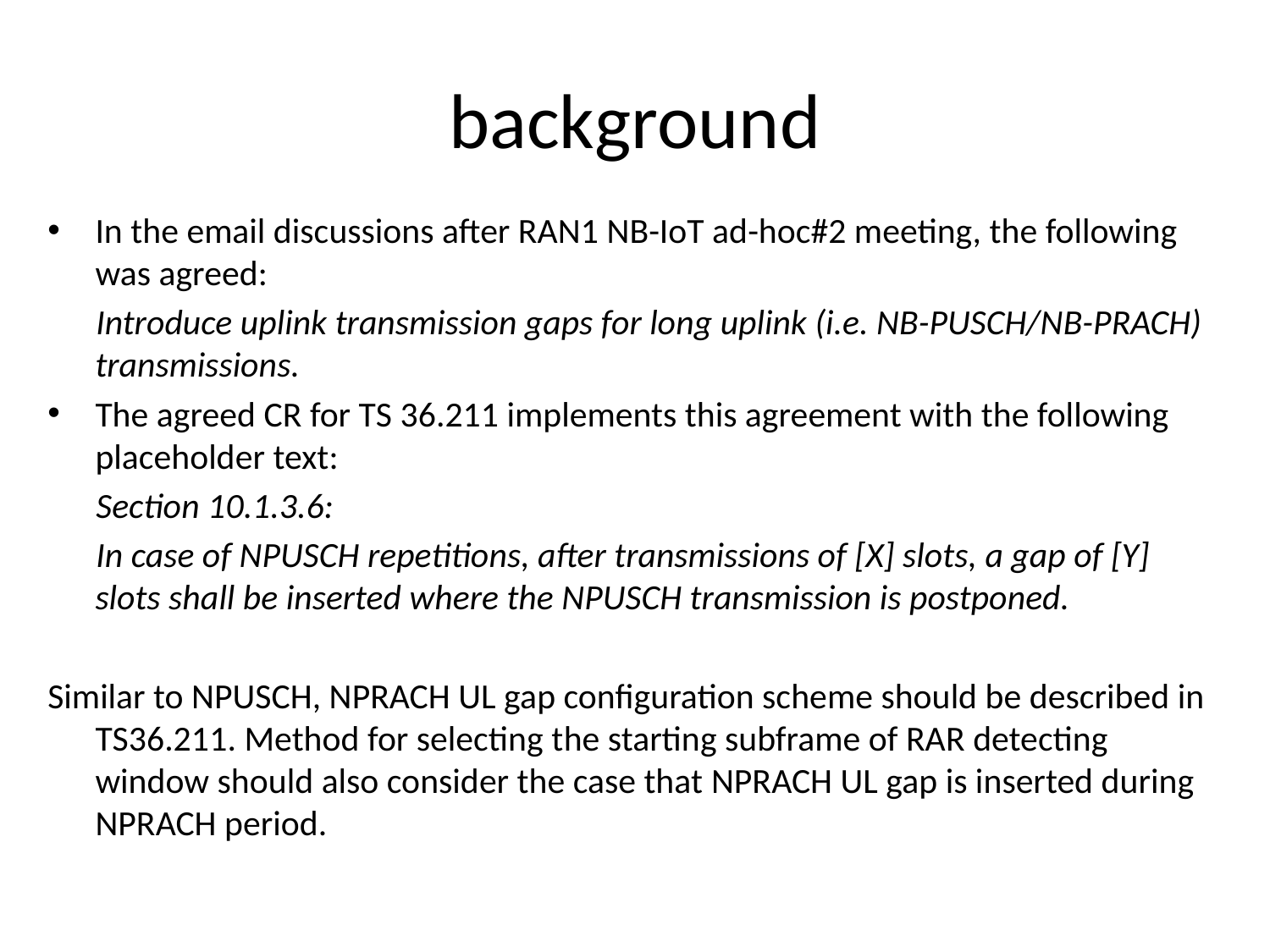

# background
In the email discussions after RAN1 NB-IoT ad-hoc#2 meeting, the following was agreed:
      Introduce uplink transmission gaps for long uplink (i.e. NB-PUSCH/NB-PRACH) transmissions.
The agreed CR for TS 36.211 implements this agreement with the following placeholder text:
      Section 10.1.3.6:
      In case of NPUSCH repetitions, after transmissions of [X] slots, a gap of [Y] slots shall be inserted where the NPUSCH transmission is postponed.

Similar to NPUSCH, NPRACH UL gap configuration scheme should be described in TS36.211. Method for selecting the starting subframe of RAR detecting window should also consider the case that NPRACH UL gap is inserted during NPRACH period.